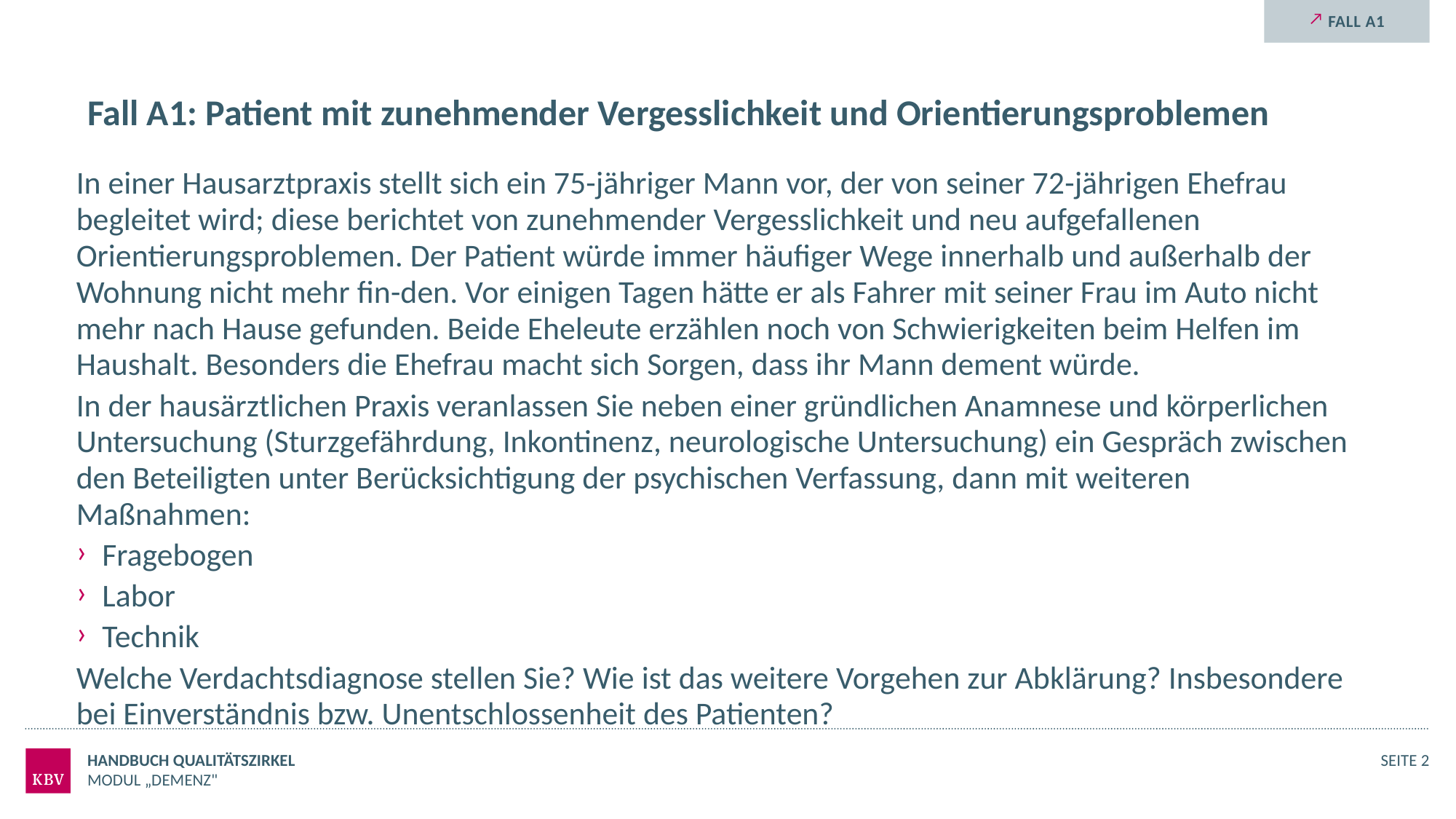

Fall A1
# Fall A1: Patient mit zunehmender Vergesslichkeit und Orientierungsproblemen
In einer Hausarztpraxis stellt sich ein 75-jähriger Mann vor, der von seiner 72-jährigen Ehefrau begleitet wird; diese berichtet von zunehmender Vergesslichkeit und neu aufgefallenen Orientierungsproblemen. Der Patient würde immer häufiger Wege innerhalb und außerhalb der Wohnung nicht mehr fin-den. Vor einigen Tagen hätte er als Fahrer mit seiner Frau im Auto nicht mehr nach Hause gefunden. Beide Eheleute erzählen noch von Schwierigkeiten beim Helfen im Haushalt. Besonders die Ehefrau macht sich Sorgen, dass ihr Mann dement würde.
In der hausärztlichen Praxis veranlassen Sie neben einer gründlichen Anamnese und körperlichen Untersuchung (Sturzgefährdung, Inkontinenz, neurologische Untersuchung) ein Gespräch zwischen den Beteiligten unter Berücksichtigung der psychischen Verfassung, dann mit weiteren Maßnahmen:
Fragebogen
Labor
Technik
Welche Verdachtsdiagnose stellen Sie? Wie ist das weitere Vorgehen zur Abklärung? Insbesondere bei Einverständnis bzw. Unentschlossenheit des Patienten?

Handbuch Qualitätszirkel
Seite 2
Modul „Demenz"